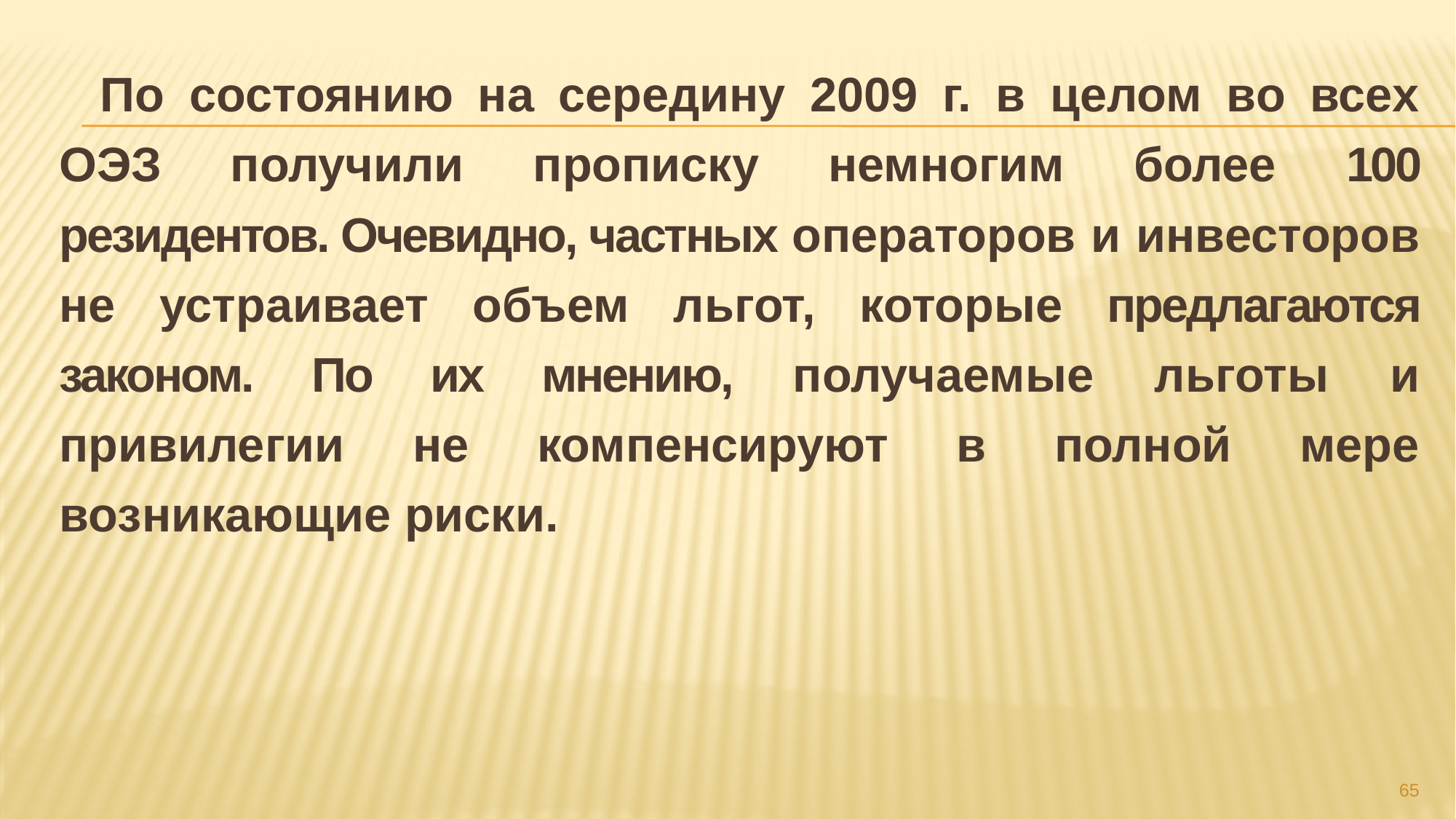

По состоянию на середину 2009 г. в целом во всех ОЭЗ получили прописку немногим более 100 резидентов. Очевидно, частных операторов и инвесторов не устраивает объем льгот, которые предлагаются законом. По их мнению, получаемые льготы и привилегии не компенсируют в полной мере возникающие риски.
#
65